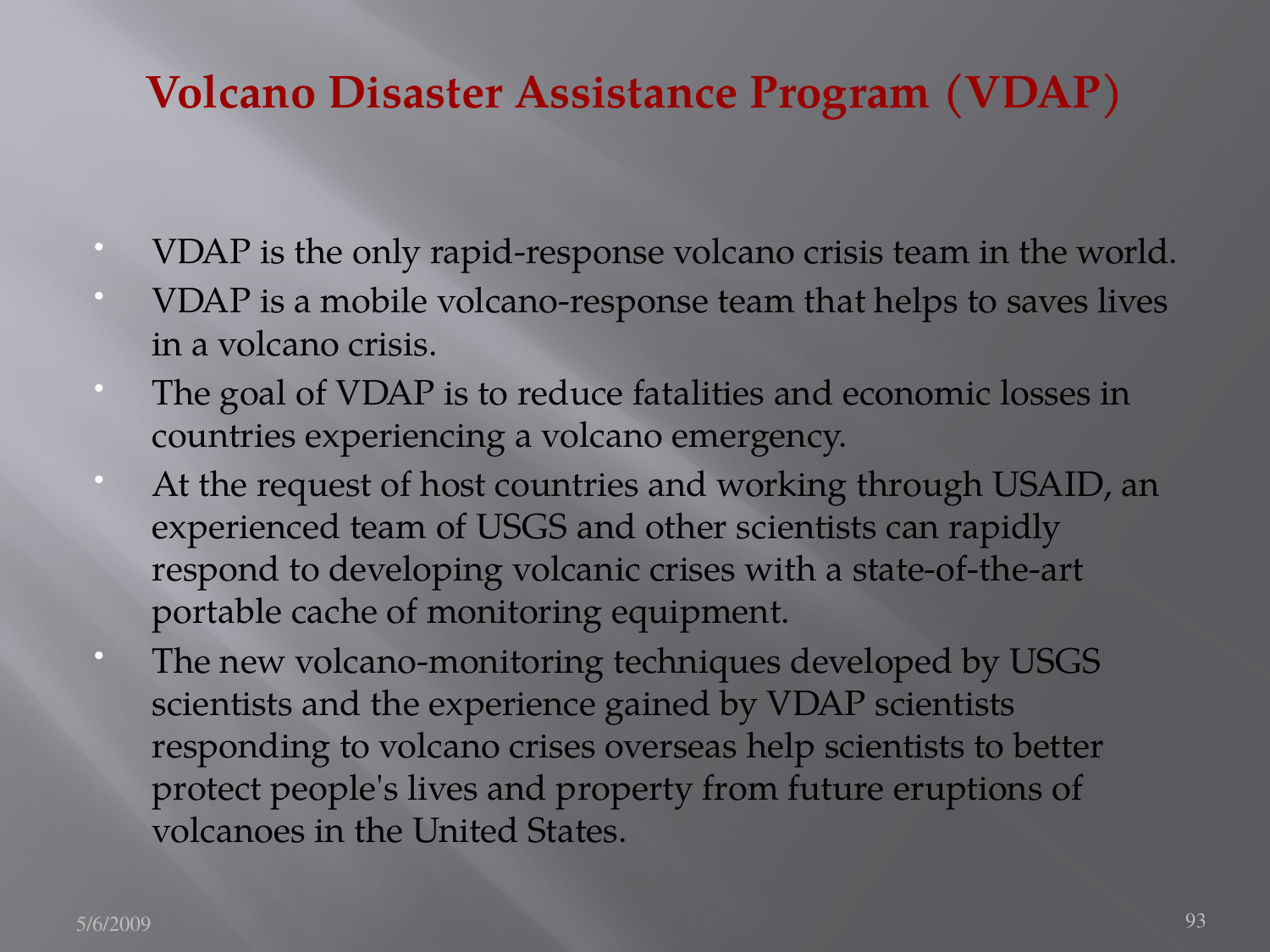

# Volcano Disaster Assistance Program (VDAP)
VDAP is the only rapid-response volcano crisis team in the world.
VDAP is a mobile volcano-response team that helps to saves lives in a volcano crisis.
The goal of VDAP is to reduce fatalities and economic losses in countries experiencing a volcano emergency.
At the request of host countries and working through USAID, an experienced team of USGS and other scientists can rapidly respond to developing volcanic crises with a state-of-the-art portable cache of monitoring equipment.
The new volcano-monitoring techniques developed by USGS scientists and the experience gained by VDAP scientists responding to volcano crises overseas help scientists to better protect people's lives and property from future eruptions of volcanoes in the United States.
5/6/2009
93